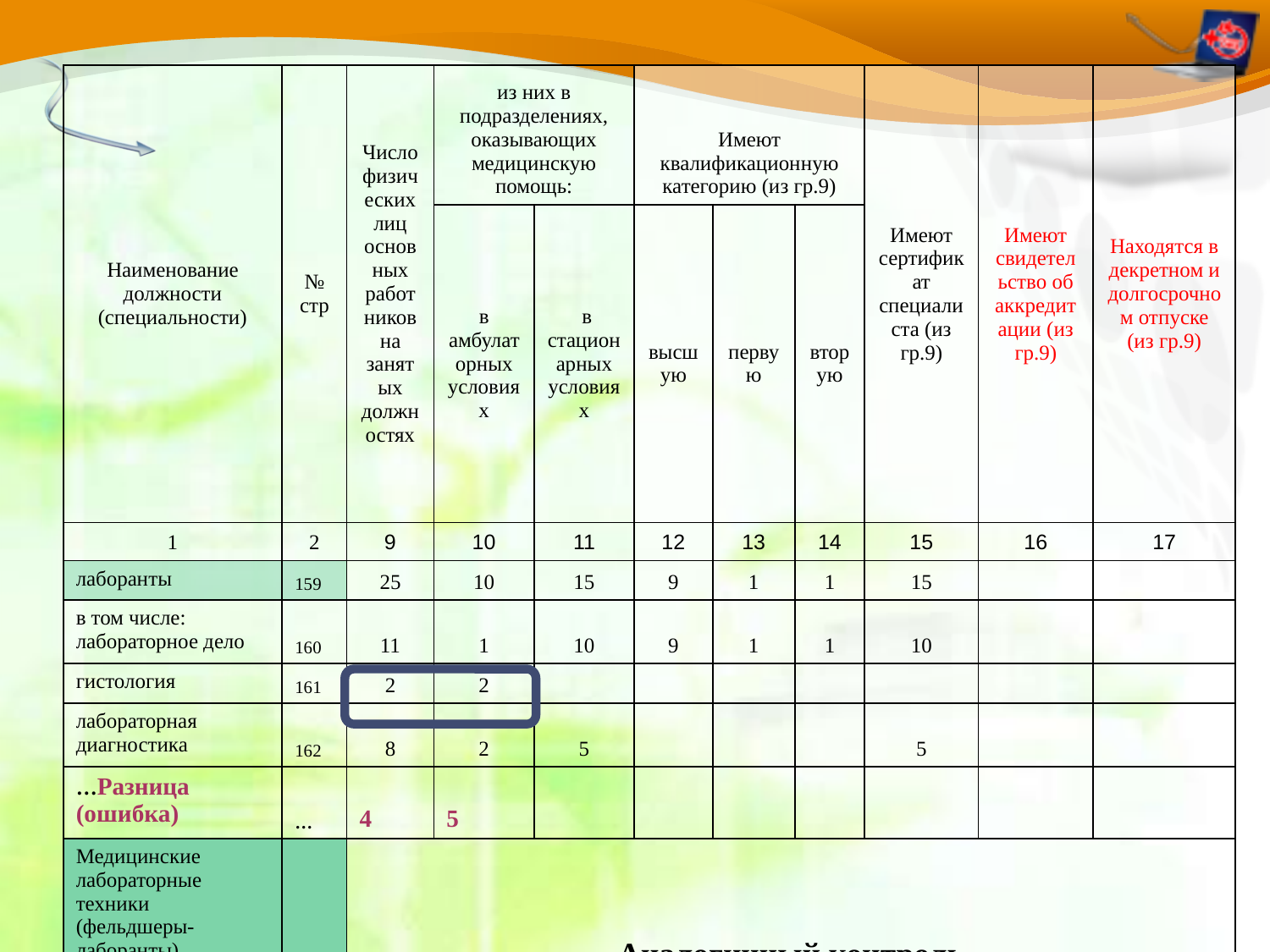

| Наименование должности (специальности) | № стр | Число физических лиц основных работников на занятых должностях | из них в подразделениях, оказывающих медицинскую помощь: |  | Имеют квалификационную категорию (из гр.9) |  |  | Имеют сертификат специалиста (из гр.9) | Имеют свидетельство об аккредитации (из гр.9) | Находятся в декретном и долгосрочном отпуске (из гр.9) |
| --- | --- | --- | --- | --- | --- | --- | --- | --- | --- | --- |
|  |  |  | в амбулаторных условиях | в стационарных условиях | высшую | первую | вторую |  |  |  |
| 1 | 2 | 9 | 10 | 11 | 12 | 13 | 14 | 15 | 16 | 17 |
| лаборанты | 159 | 25 | 10 | 15 | 9 | 1 | 1 | 15 |  |  |
| в том числе: лабораторное дело | 160 | 11 | 1 | 10 | 9 | 1 | 1 | 10 |  |  |
| гистология | 161 | 2 | 2 |  |  |  |  |  |  |  |
| лабораторная диагностика | 162 | 8 | 2 | 5 |  |  |  | 5 |  |  |
| …Разница (ошибка) | … | 4 | 5 |  |  |  |  |  |  |  |
| Медицинские лабораторные техники (фельдшеры-лаборанты) | 163 | Аналогичный контроль |  |  |  |  |  |  |  |  |